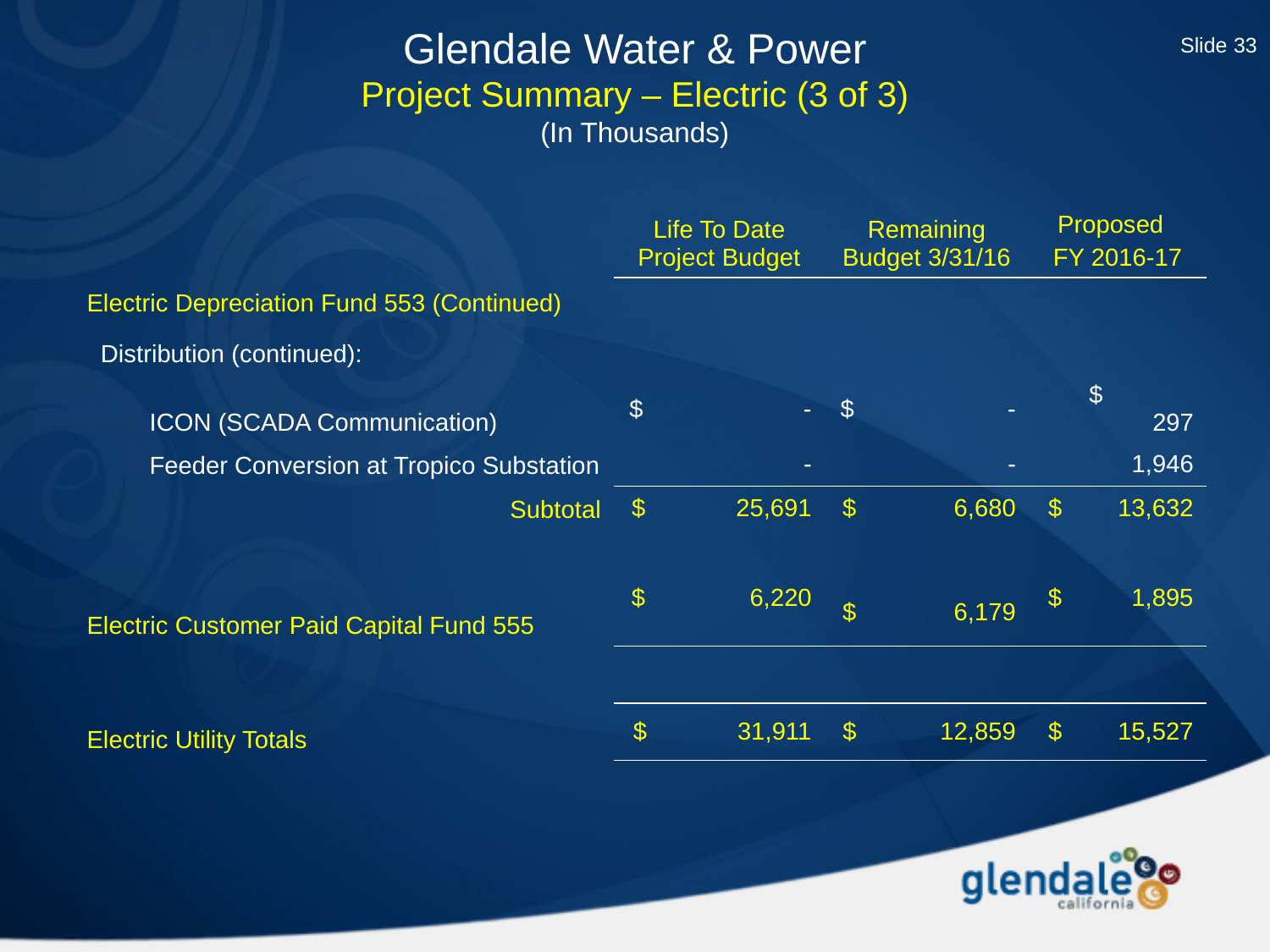

Slide 33
# Glendale Water & Power Project Summary – Electric (3 of 3) (In Thousands)
|  | Life To Date Project Budget | Remaining Budget 3/31/16 | Proposed FY 2016-17 |
| --- | --- | --- | --- |
| Electric Depreciation Fund 553 (Continued) |  |  |  |
| Distribution (continued): |  |  |  |
| ICON (SCADA Communication) | $ - | $ - | $ 297 |
| Feeder Conversion at Tropico Substation | - | - | 1,946 |
| Subtotal | $ 25,691 | $ 6,680 | $ 13,632 |
|  |  |  |  |
| Electric Customer Paid Capital Fund 555 | $ 6,220 | $ 6,179 | $ 1,895 |
|  |  |  |  |
| Electric Utility Totals | $ 31,911 | $ 12,859 | $ 15,527 |